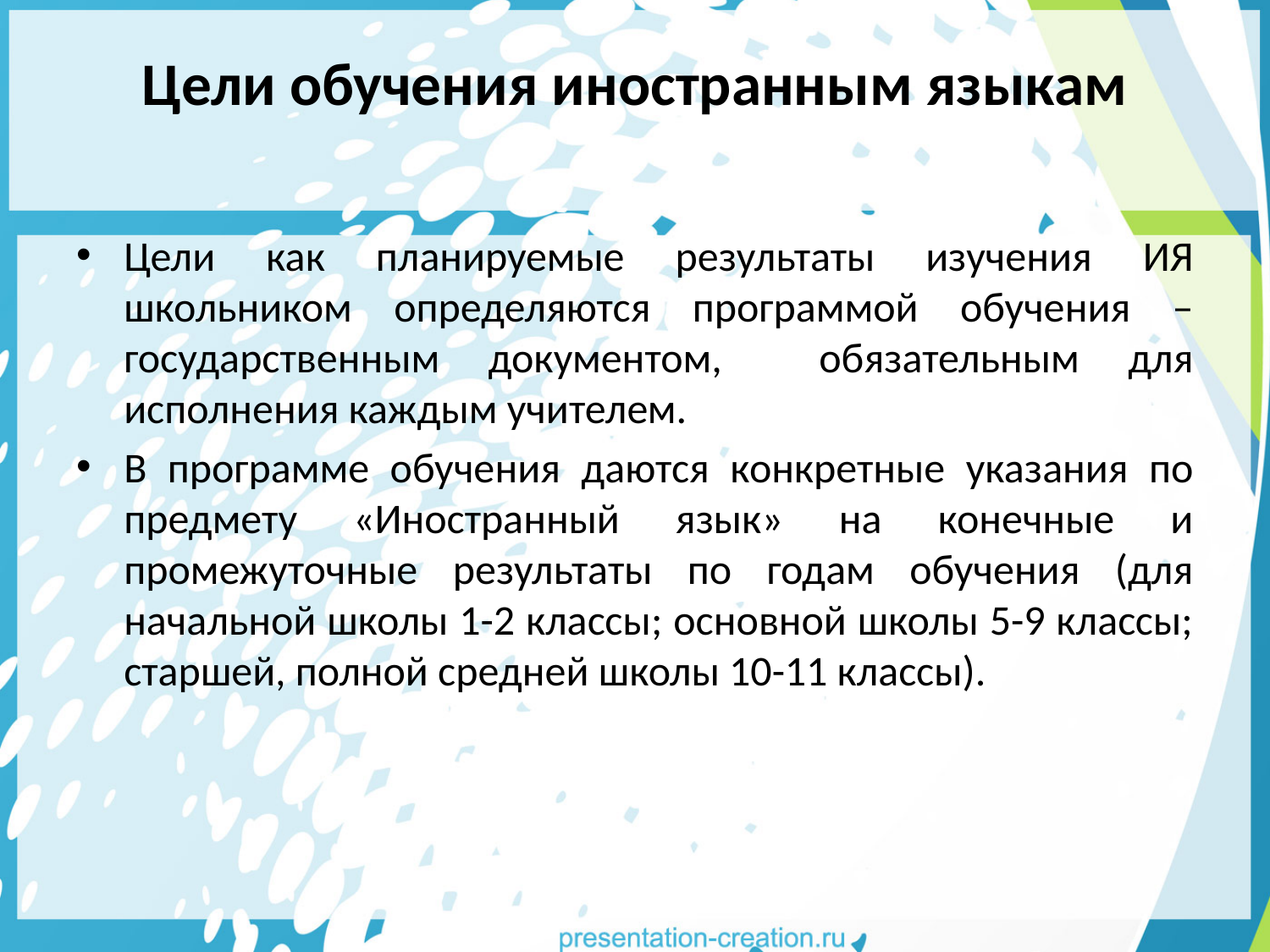

# Цели обучения иностранным языкам
Цели как планируемые результаты изучения ИЯ школьником определяются программой обучения – государственным документом,  обязательным для исполнения каждым учителем.
В программе обучения даются конкретные указания по предмету «Иностранный язык» на конечные и промежуточные результаты по годам обучения (для начальной школы 1-2 классы; основной школы 5-9 классы; старшей, полной средней школы 10-11 классы).